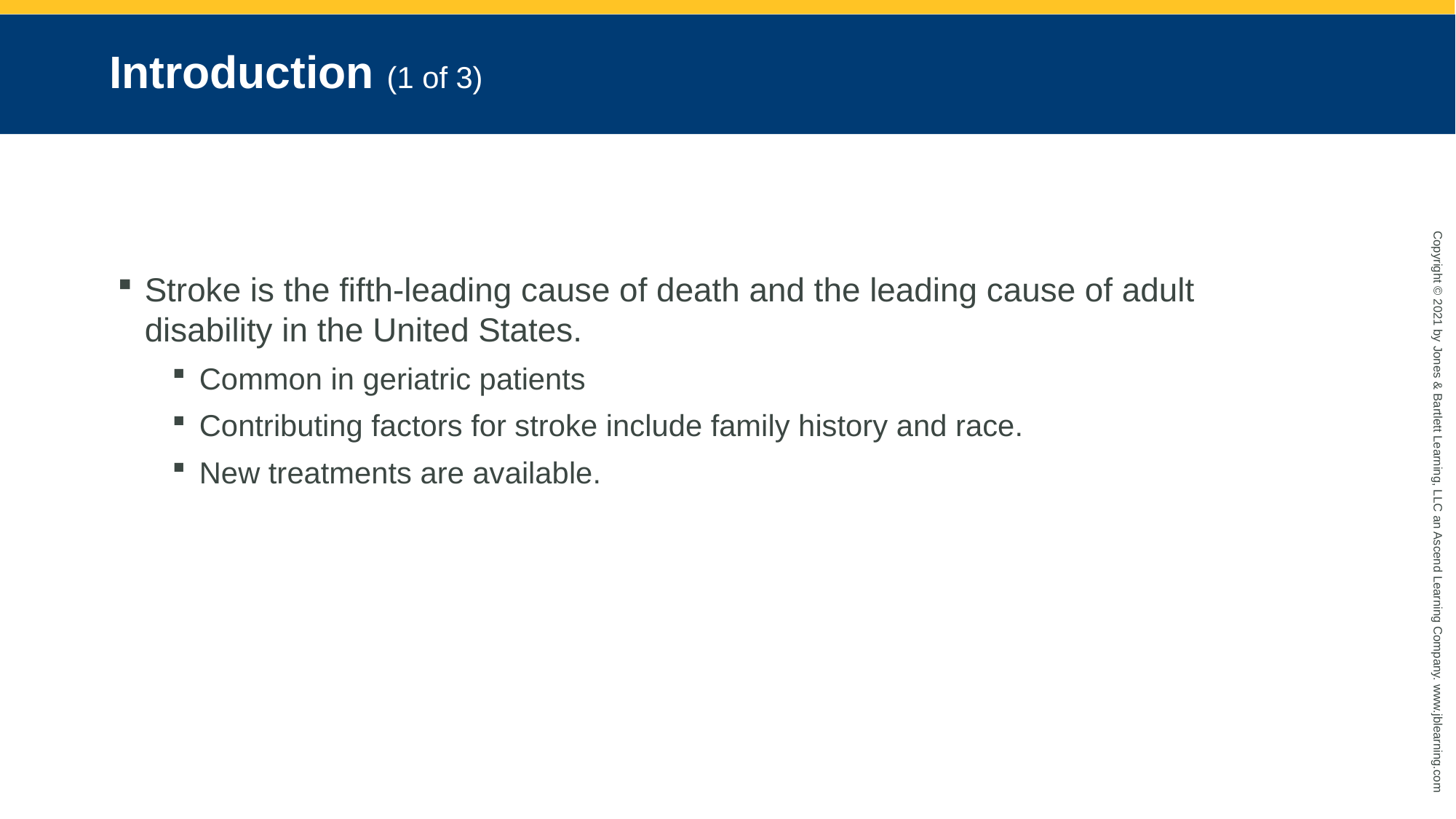

# Introduction (1 of 3)
Stroke is the fifth-leading cause of death and the leading cause of adult disability in the United States.
Common in geriatric patients
Contributing factors for stroke include family history and race.
New treatments are available.